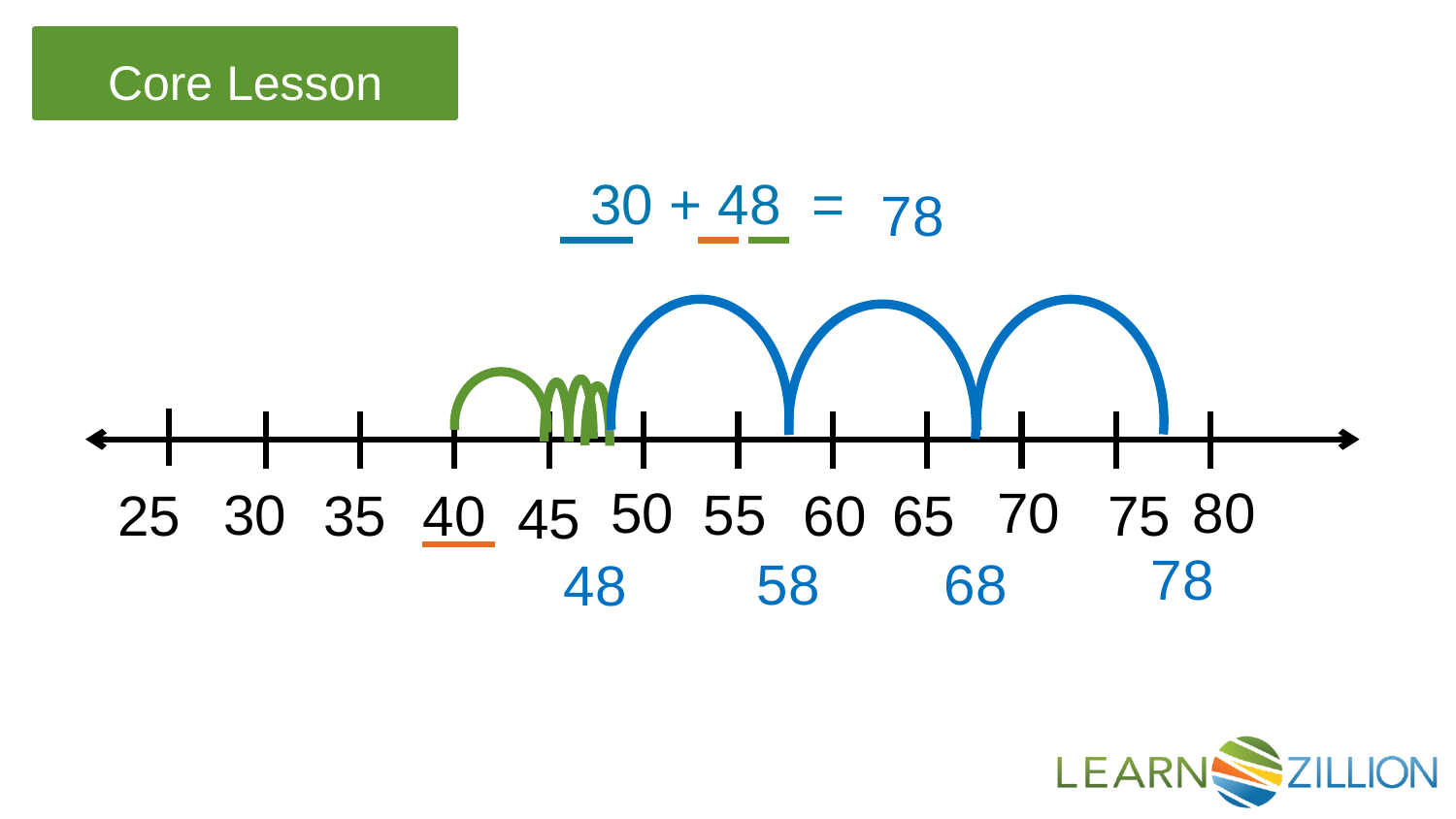

30 + 48  =
78

70
80
50
30
55
40
75
25
35
60
65
45
78
58
68
48